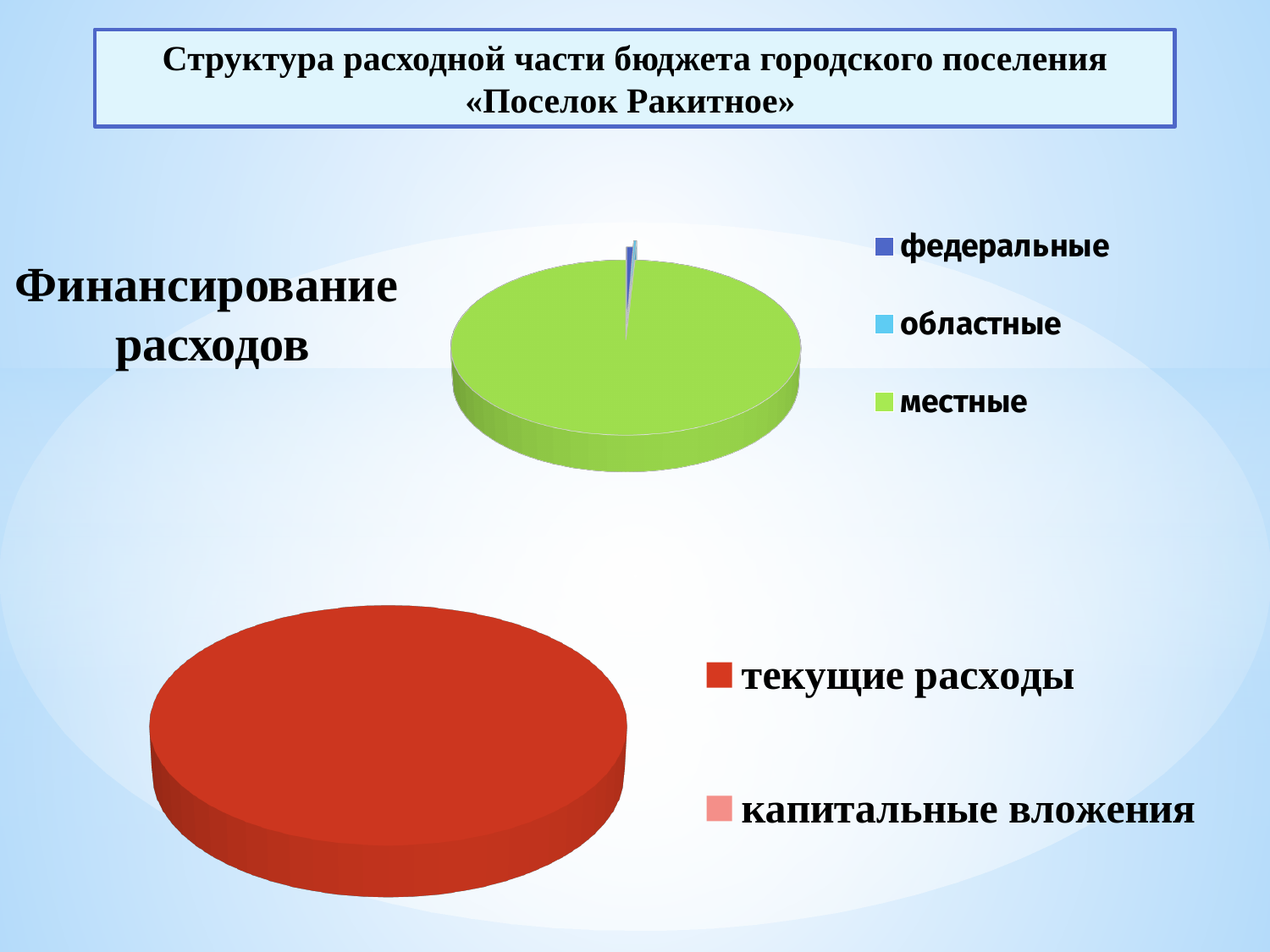

Структура расходной части бюджета городского поселения «Поселок Ракитное»

[unsupported chart]

Финансирование
расходов

[unsupported chart]